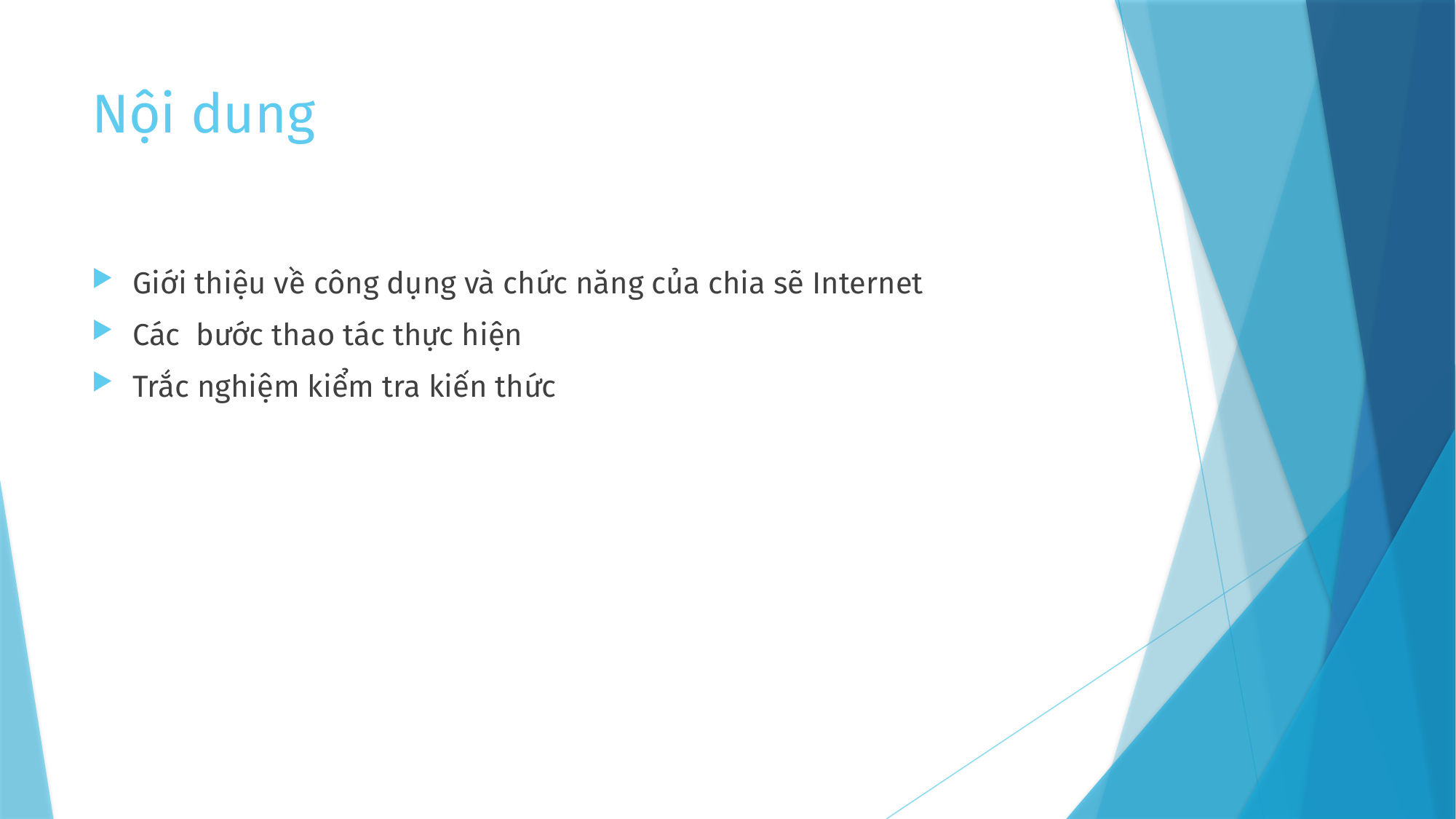

# Nội dung
Giới thiệu về công dụng và chức năng của chia sẽ Internet
Các  bước thao tác thực hiện
Trắc nghiệm kiểm tra kiến thức